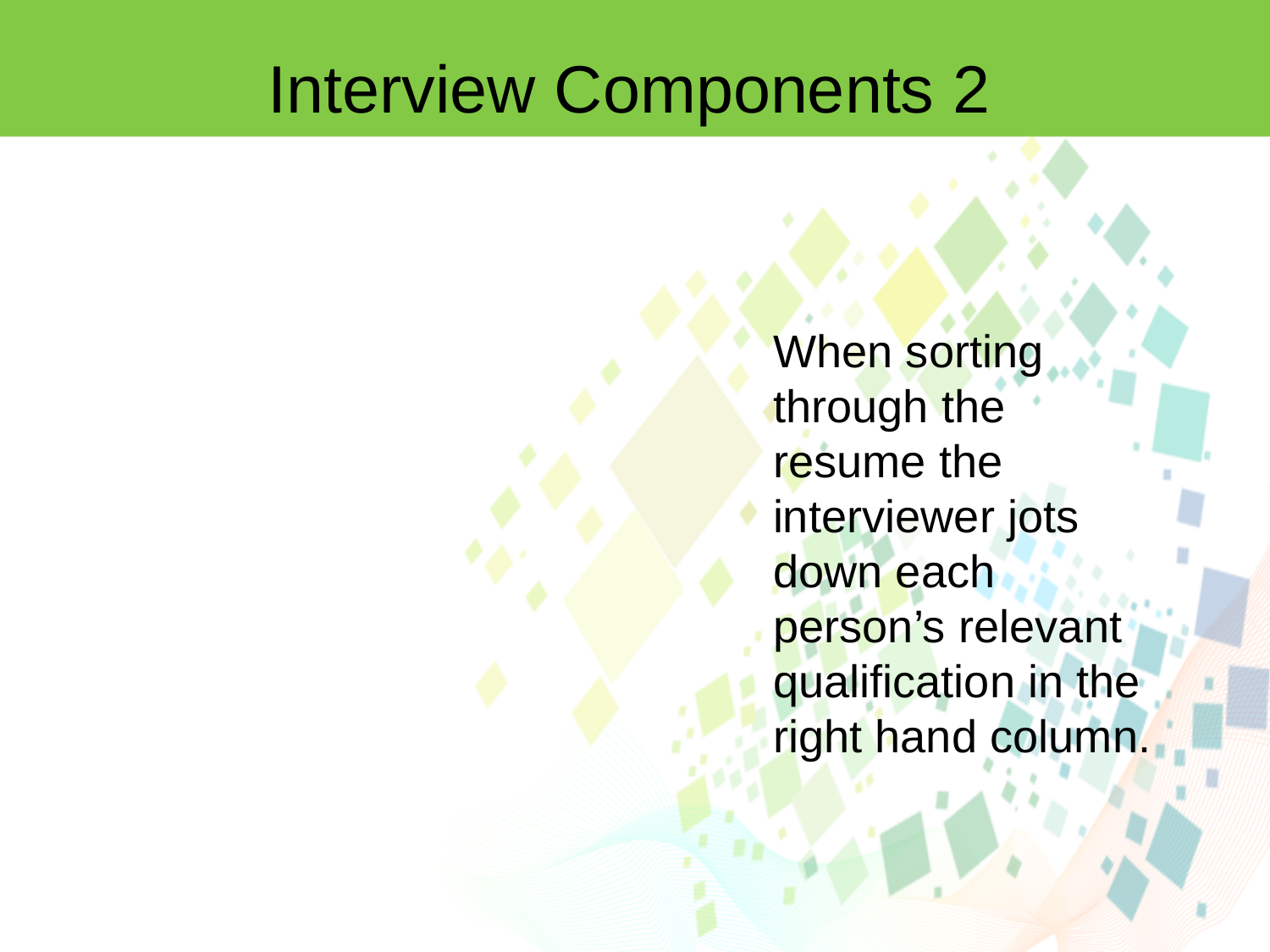

Interview Components 2
When sorting through the resume the interviewer jots down each person’s relevant qualification in the right hand column.